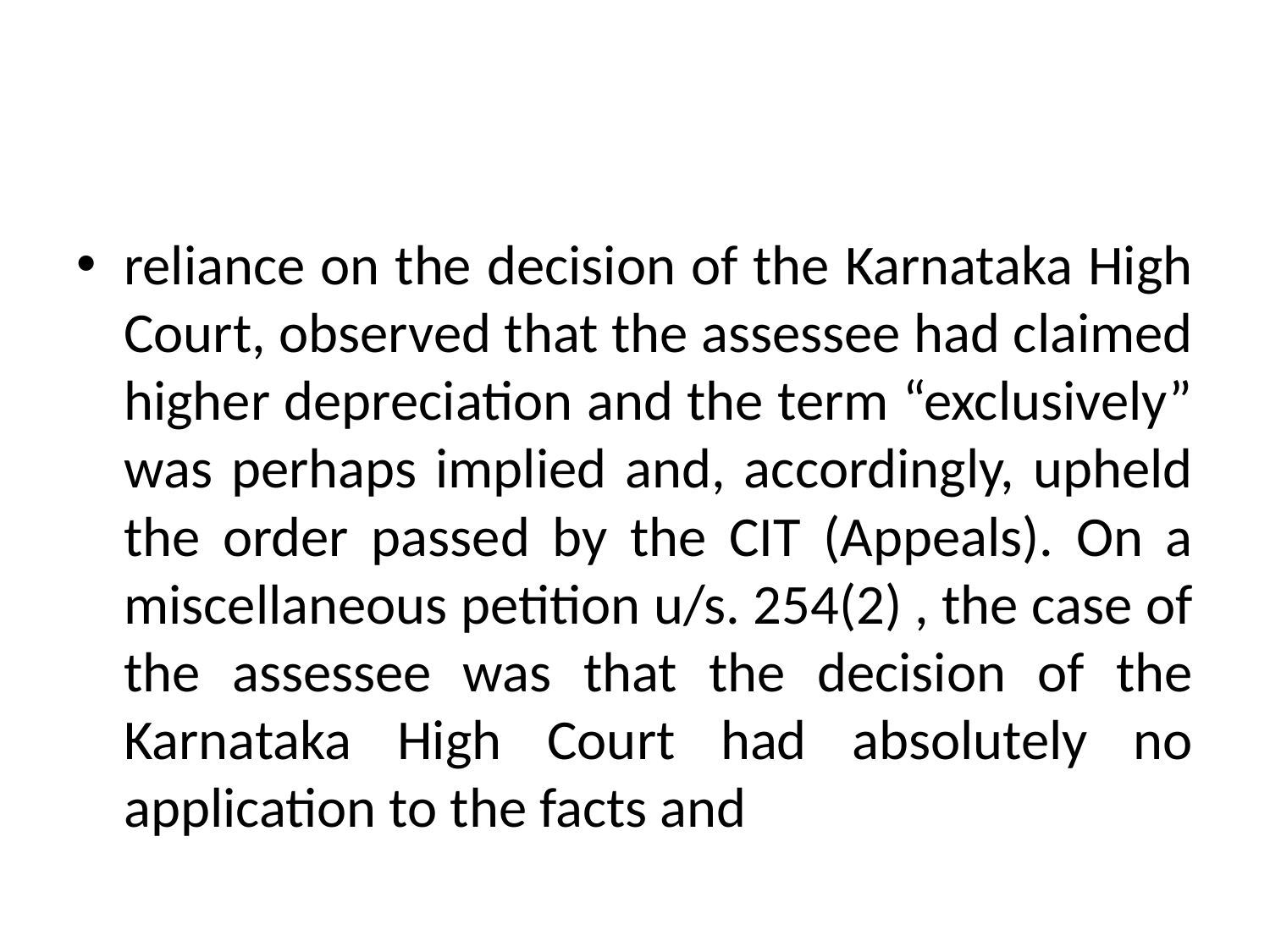

#
reliance on the decision of the Karnataka High Court, observed that the assessee had claimed higher depreciation and the term “exclusively” was perhaps implied and, accordingly, upheld the order passed by the CIT (Appeals). On a miscellaneous petition u/s. 254(2) , the case of the assessee was that the decision of the Karnataka High Court had absolutely no application to the facts and